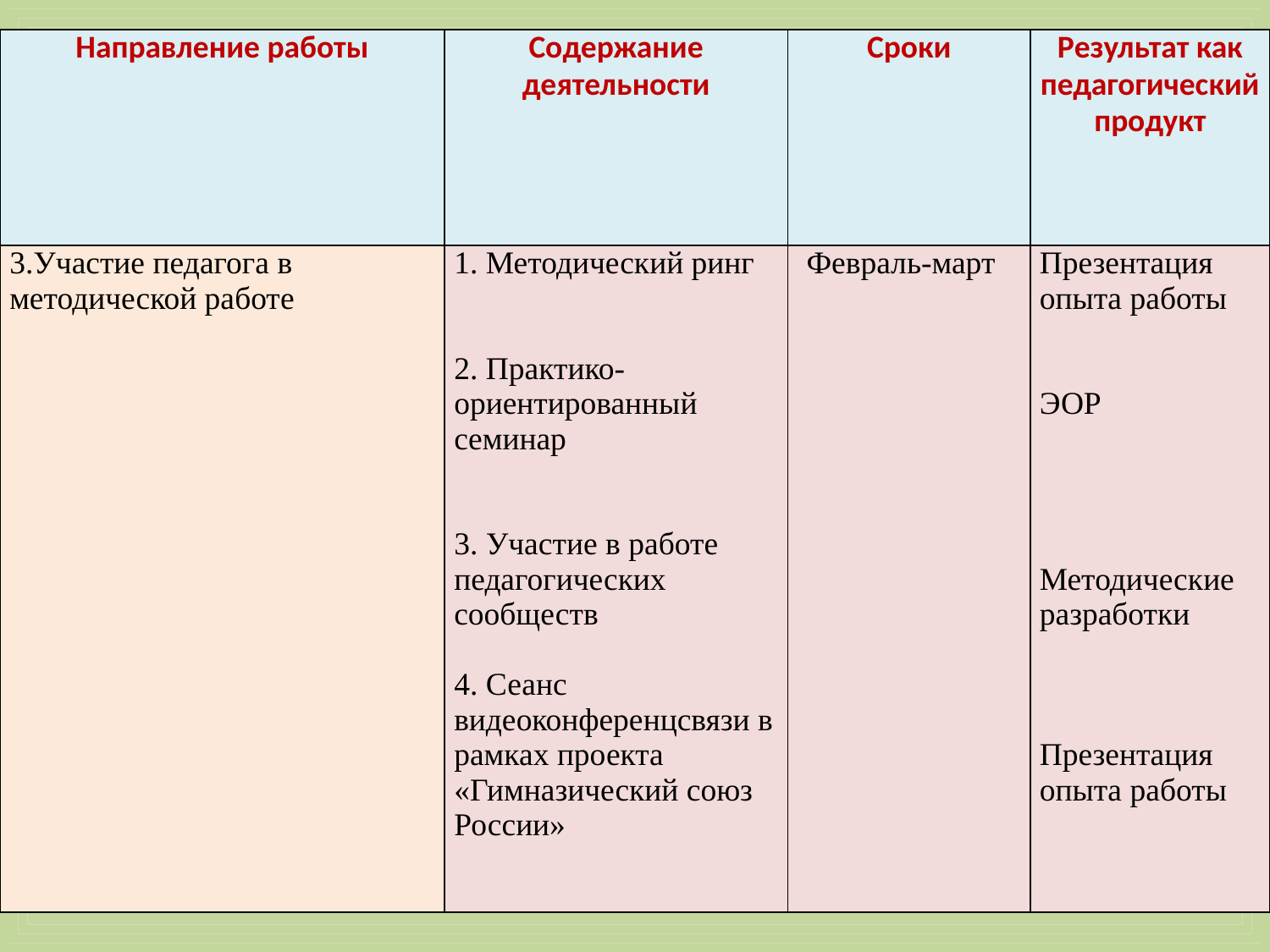

# участие в дистанционных олимпиадах по различным предметам, творческих и интеллектуальных конкурсах
| Направление работы | Содержание деятельности | Сроки | Результат как педагогический продукт |
| --- | --- | --- | --- |
| 3.Участие педагога в методической работе | 1. Методический ринг 2. Практико-ориентированный семинар 3. Участие в работе педагогических сообществ 4. Сеанс видеоконференцсвязи в рамках проекта «Гимназический союз России» | Февраль-март | Презентация опыта работы ЭОР Методические разработки Презентация опыта работы |